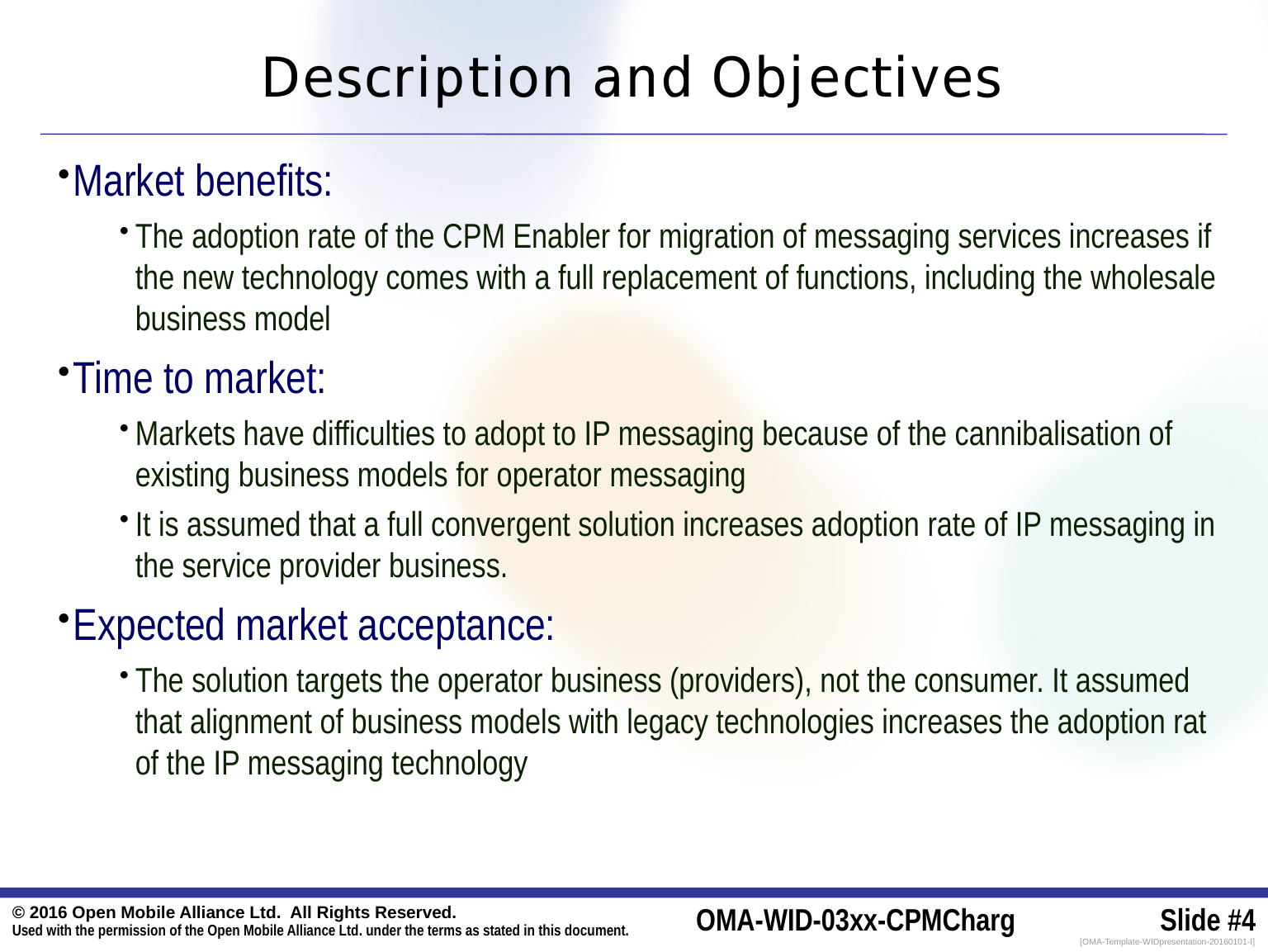

# Description and Objectives
Market benefits:
The adoption rate of the CPM Enabler for migration of messaging services increases if the new technology comes with a full replacement of functions, including the wholesale business model
Time to market:
Markets have difficulties to adopt to IP messaging because of the cannibalisation of existing business models for operator messaging
It is assumed that a full convergent solution increases adoption rate of IP messaging in the service provider business.
Expected market acceptance:
The solution targets the operator business (providers), not the consumer. It assumed that alignment of business models with legacy technologies increases the adoption rat of the IP messaging technology